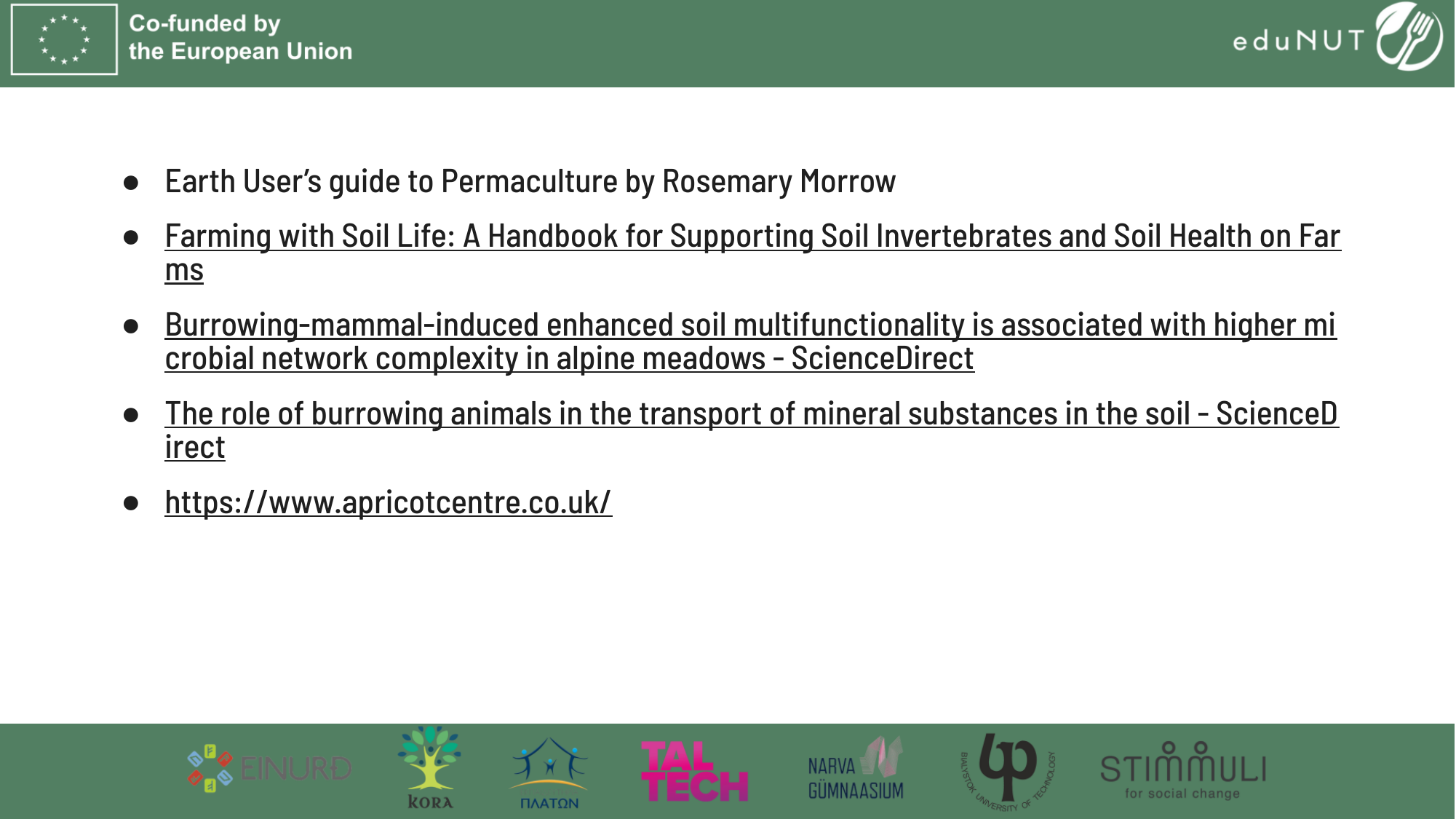

Earth User’s guide to Permaculture by Rosemary Morrow
Farming with Soil Life: A Handbook for Supporting Soil Invertebrates and Soil Health on Farms
Burrowing-mammal-induced enhanced soil multifunctionality is associated with higher microbial network complexity in alpine meadows - ScienceDirect
The role of burrowing animals in the transport of mineral substances in the soil - ScienceDirect
https://www.apricotcentre.co.uk/